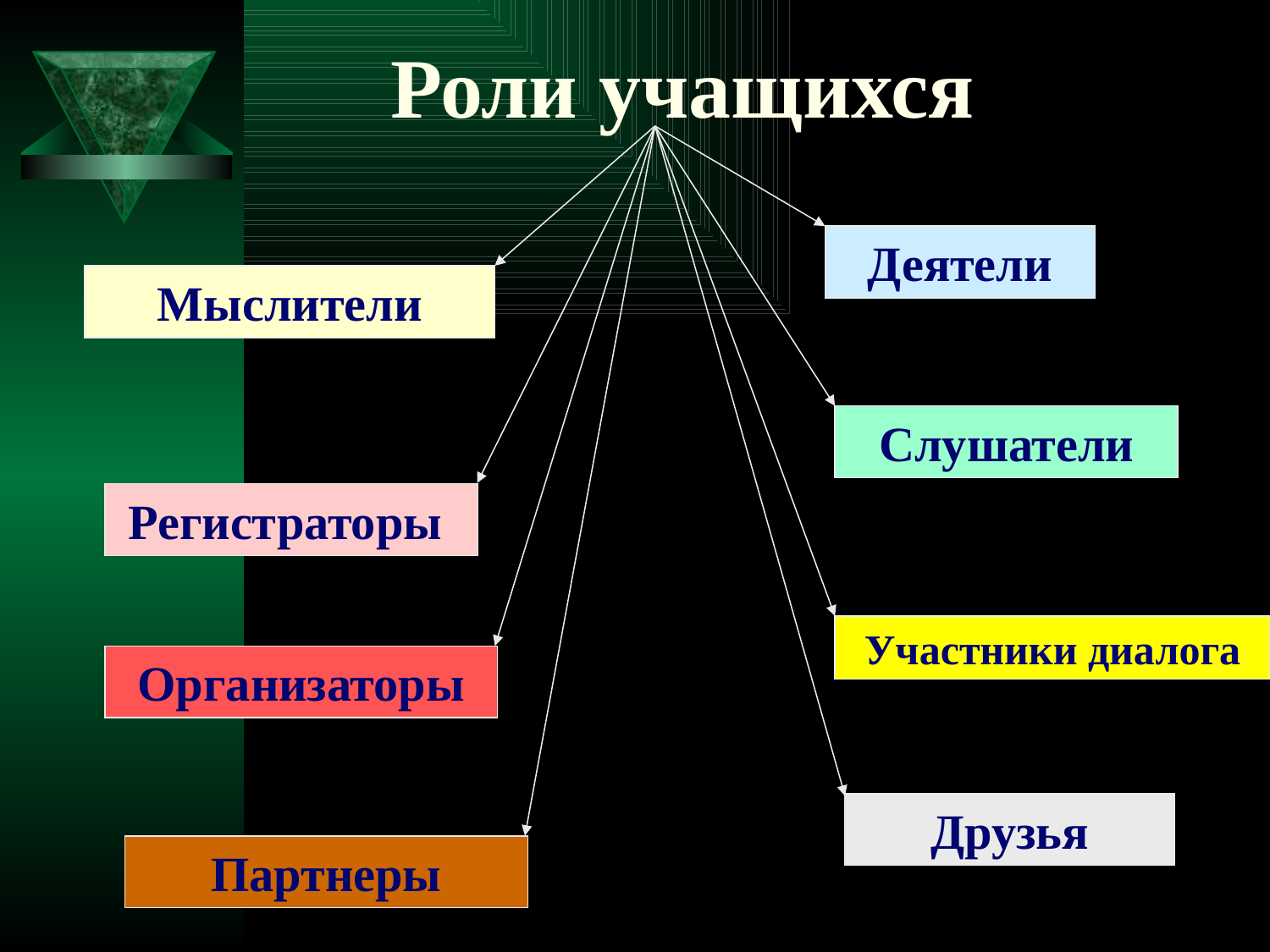

# Роли учащихся

Деятели
Мыслители

Слушатели
Регистраторы
Участники диалога
Организаторы
Друзья
Партнеры